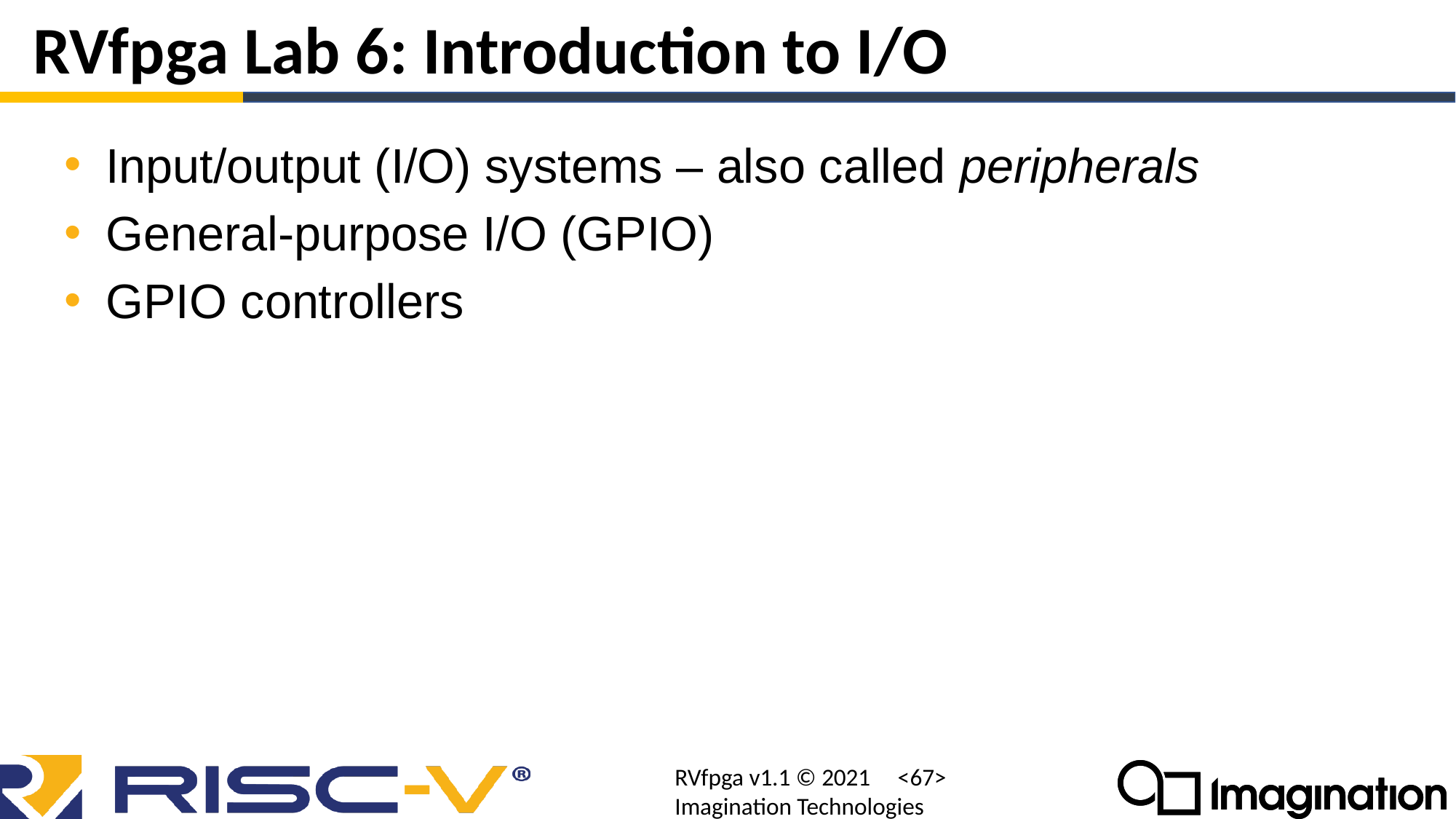

# RVfpga Lab 6: Introduction to I/O
Input/output (I/O) systems – also called peripherals
General-purpose I/O (GPIO)
GPIO controllers